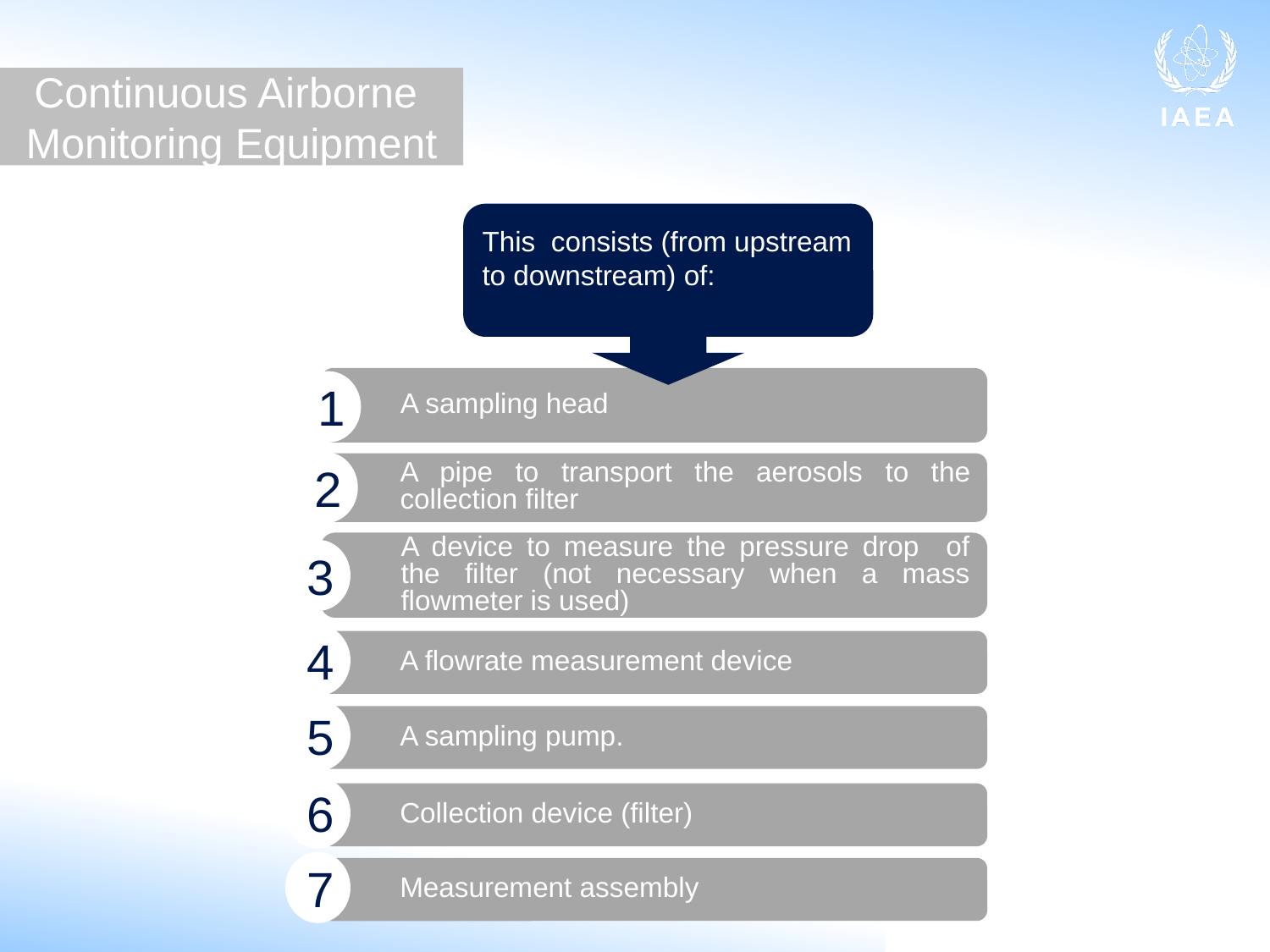

Continuous Airborne
Monitoring Equipment

This  consists (from upstream to downstream) of:

A sampling head
1
2
A pipe to transport the aerosols to the collection filter
A device to measure the pressure drop  of the filter (not necessary when a mass flowmeter is used)
3
4
A flowrate measurement device
5
A sampling pump.
6
Collection device (filter)
7
Measurement assembly